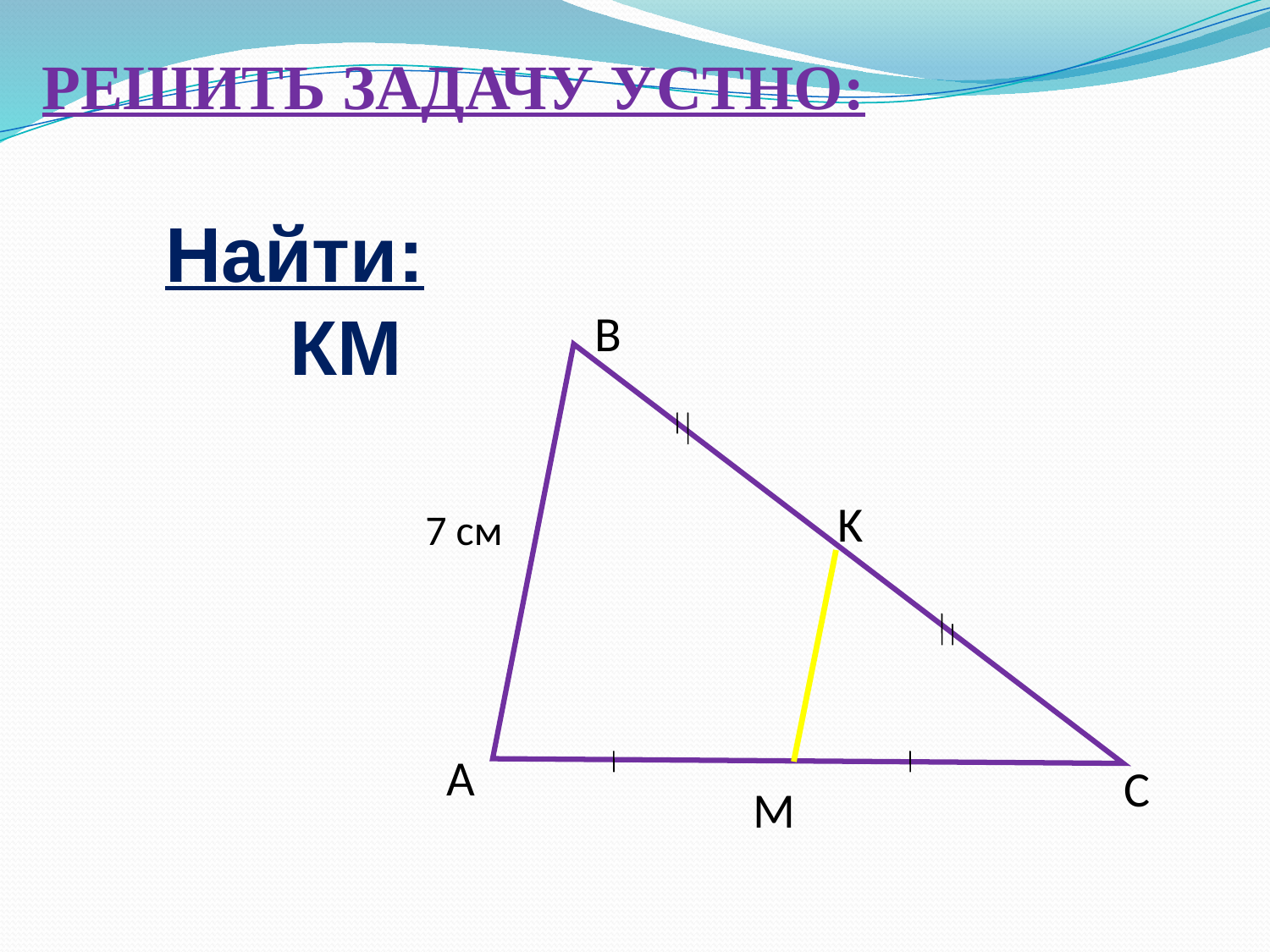

РЕШИТЬ ЗАДАЧУ УСТНО:
Найти: КМ
B

K
7 см

A

C
M